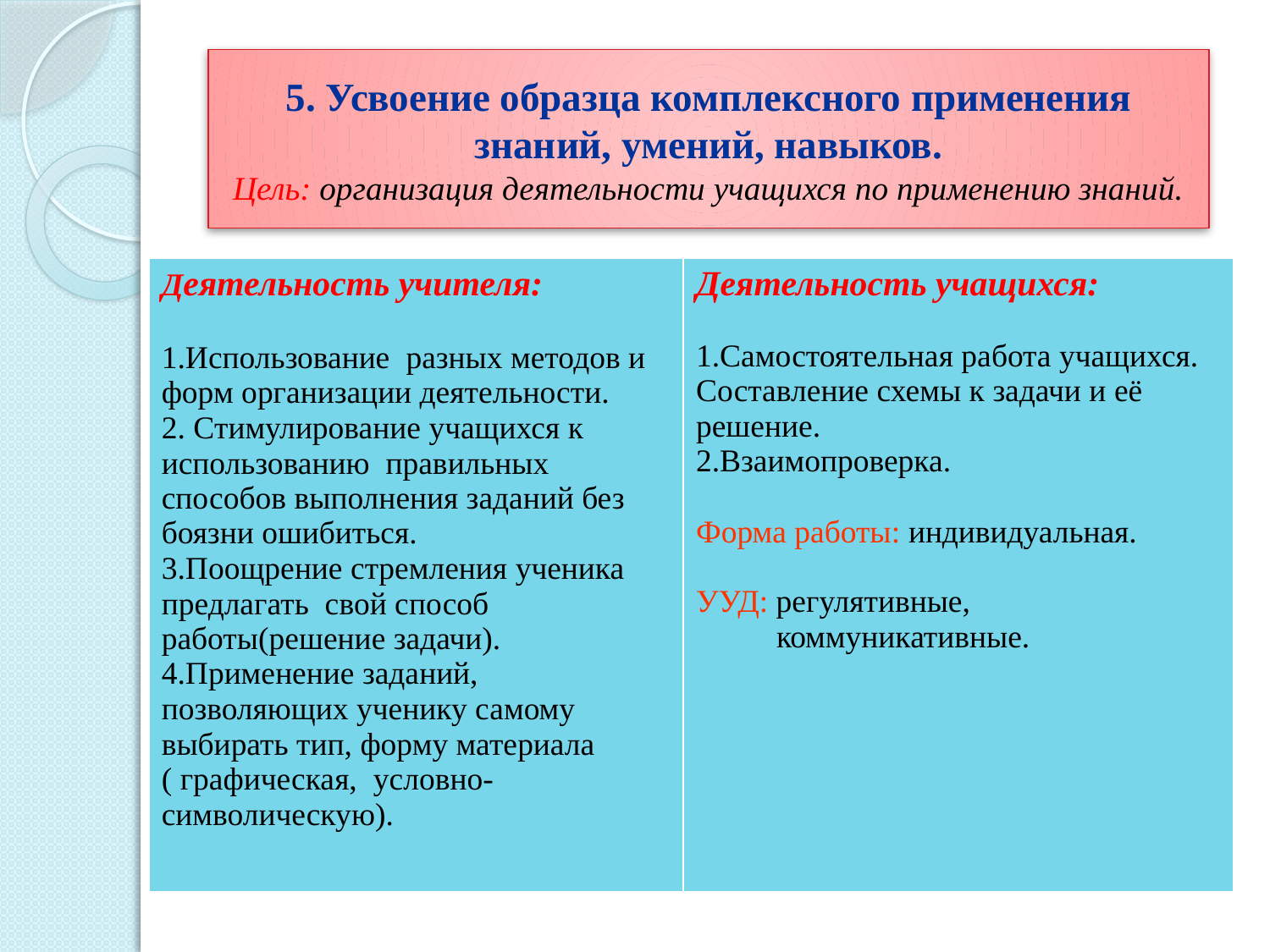

# 5. Усвоение образца комплексного применения знаний, умений, навыков. Цель: организация деятельности учащихся по применению знаний.
| Деятельность учителя: 1.Использование разных методов и форм организации деятельности. 2. Стимулирование учащихся к использованию правильных способов выполнения заданий без боязни ошибиться. 3.Поощрение стремления ученика предлагать свой способ работы(решение задачи). 4.Применение заданий, позволяющих ученику самому выбирать тип, форму материала ( графическая, условно-символическую). | Деятельность учащихся: Самостоятельная работа учащихся. Составление схемы к задачи и её решение. Взаимопроверка. Форма работы: индивидуальная. УУД: регулятивные, коммуникативные. |
| --- | --- |